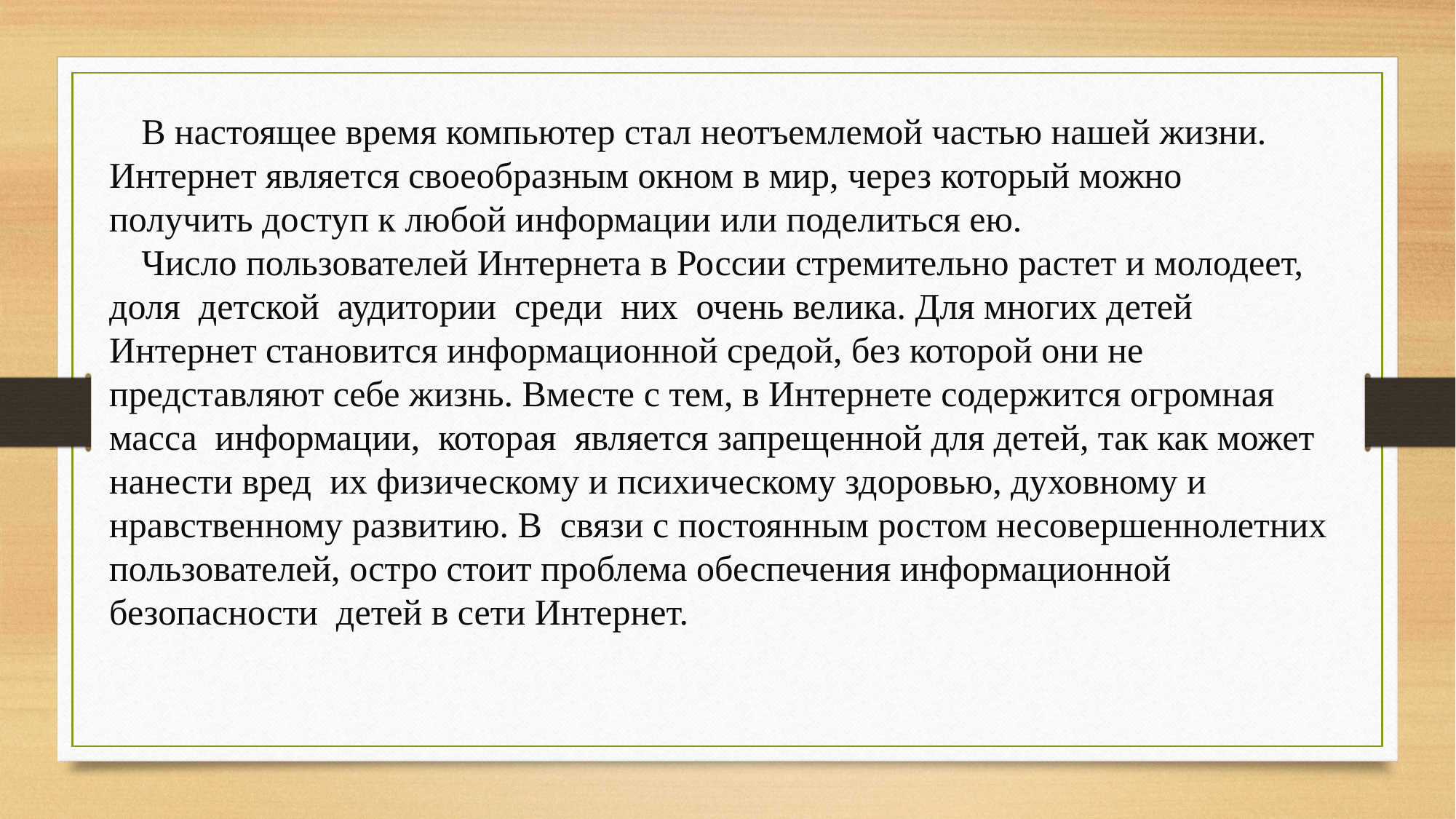

В настоящее время компьютер стал неотъемлемой частью нашей жизни. Интернет является своеобразным окном в мир, через который можно   получить доступ к любой информации или поделиться ею.
Число пользователей Интернета в России стремительно растет и молодеет,  доля  детской  аудитории  среди  них  очень велика. Для многих детей Интернет становится информационной средой, без которой они не представляют себе жизнь. Вместе с тем, в Интернете содержится огромная  масса  информации,  которая  является запрещенной для детей, так как может нанести вред  их физическому и психическому здоровью, духовному и нравственному развитию. В  связи с постоянным ростом несовершеннолетних пользователей, остро стоит проблема обеспечения информационной  безопасности  детей в сети Интернет.